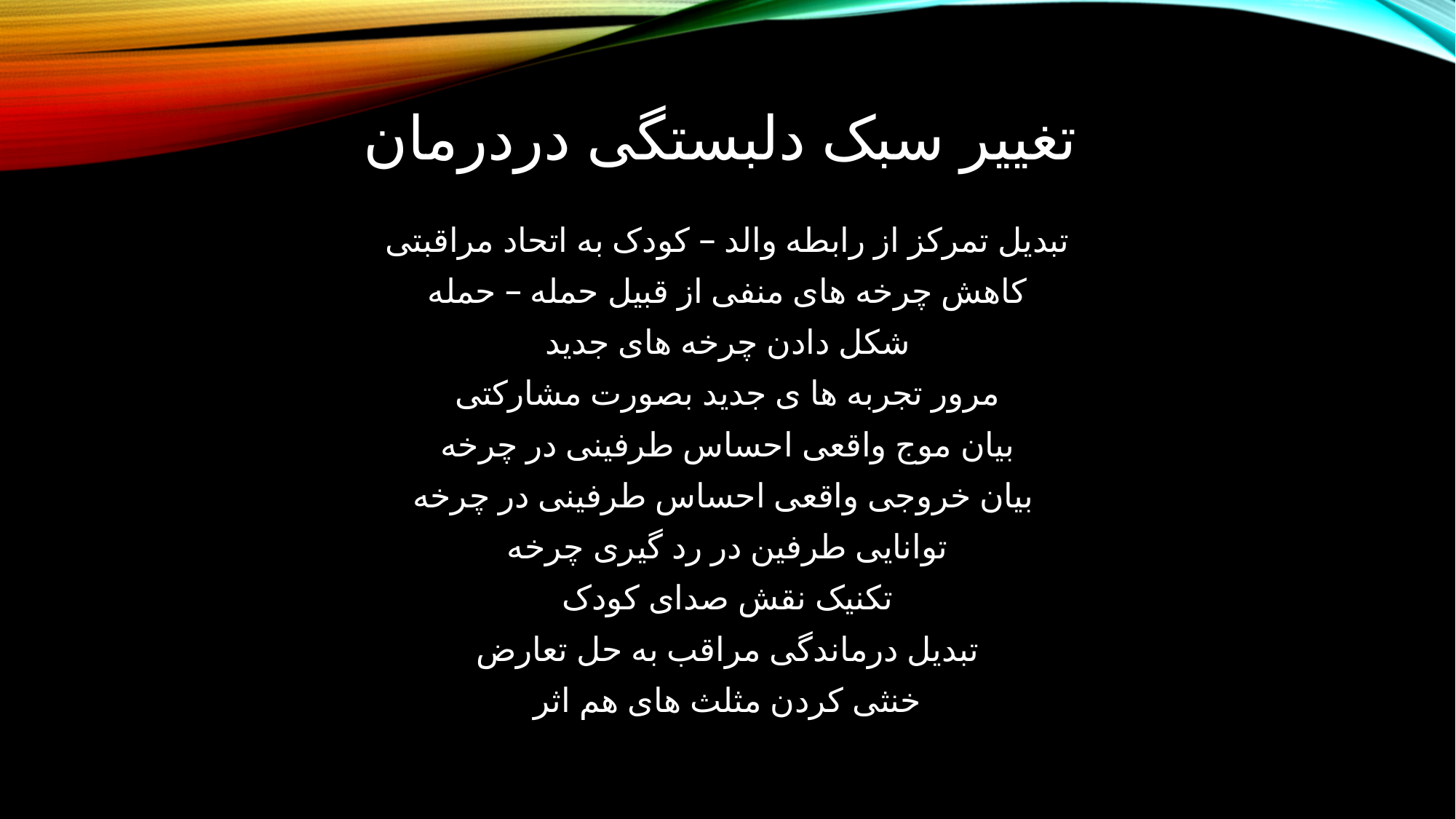

# تغییر سبک دلبستگی دردرمان
تبدیل تمرکز از رابطه والد – کودک به اتحاد مراقبتی
کاهش چرخه های منفی از قبیل حمله – حمله
شکل دادن چرخه های جدید
مرور تجربه ها ی جدید بصورت مشارکتی
بیان موج واقعی احساس طرفینی در چرخه
بیان خروجی واقعی احساس طرفینی در چرخه
توانایی طرفین در رد گیری چرخه
تکنیک نقش صدای کودک
تبدیل درماندگی مراقب به حل تعارض
خنثی کردن مثلث های هم اثر